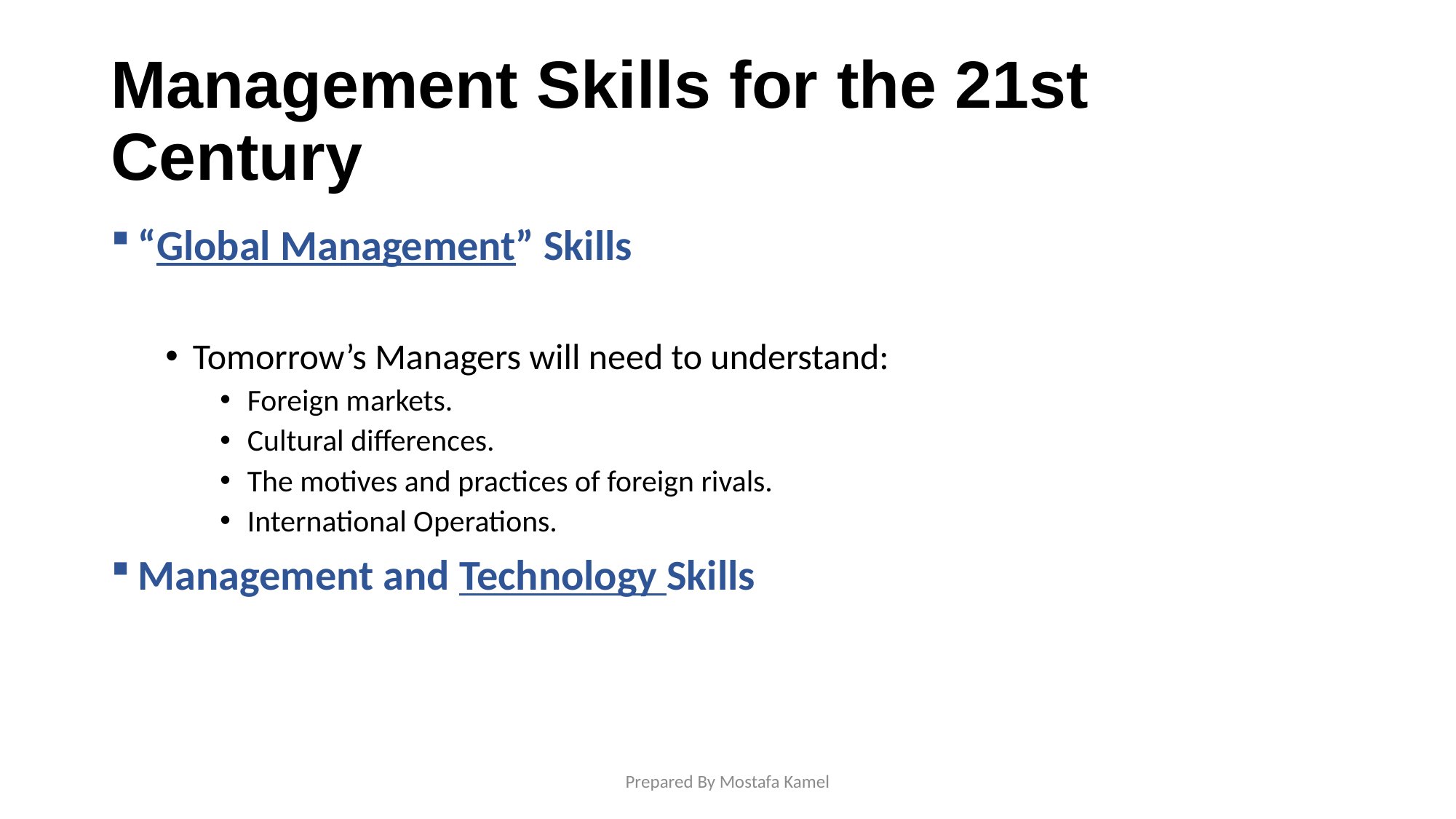

# Management Skills for the 21st Century
“Global Management” Skills

Tomorrow’s Managers will need to understand:
Foreign markets.
Cultural differences.
The motives and practices of foreign rivals.
International Operations.
Management and Technology Skills

Prepared By Mostafa Kamel